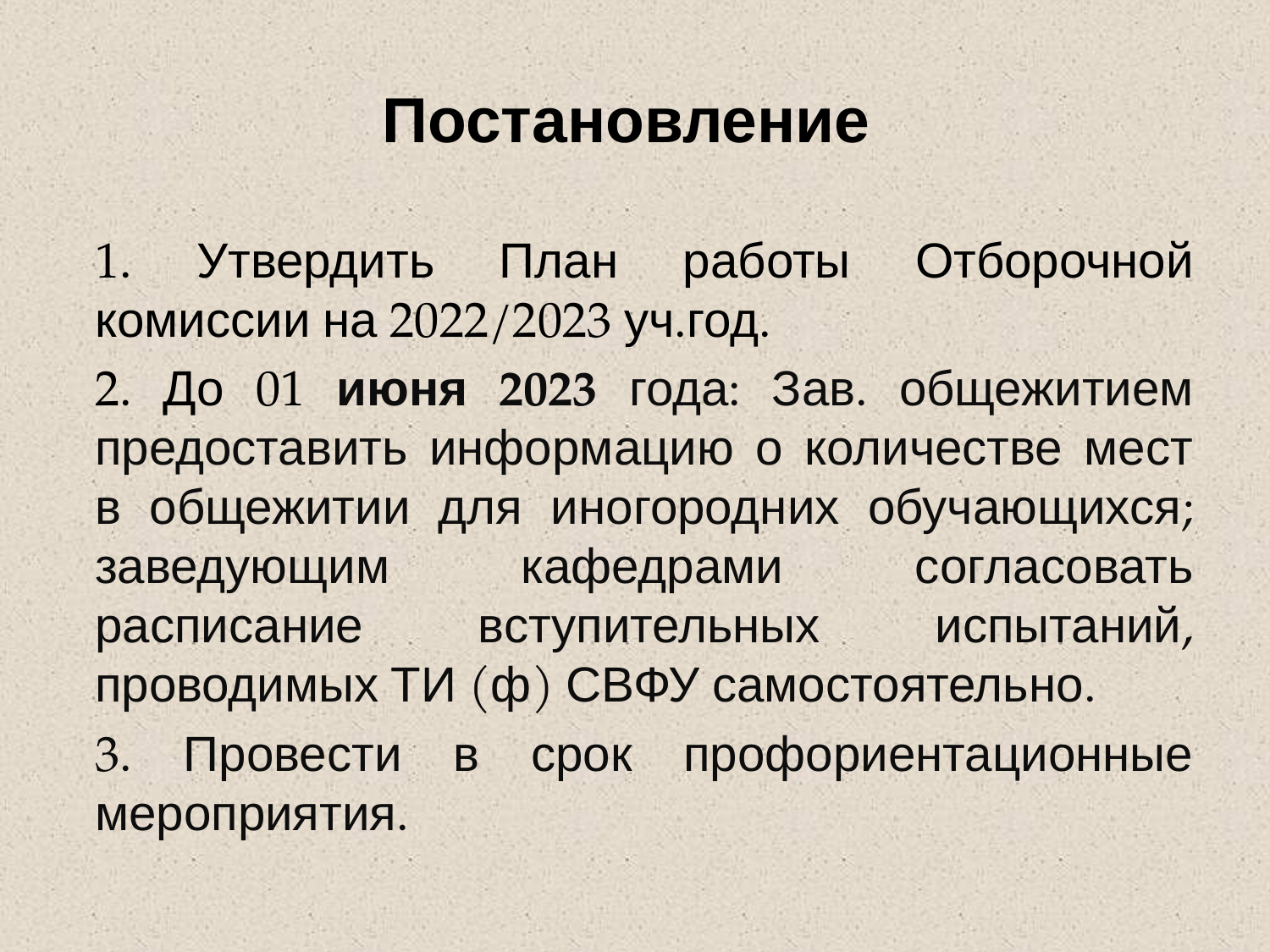

# Постановление
1. Утвердить План работы Отборочной комиссии на 2022/2023 уч.год.
2. До 01 июня 2023 года: Зав. общежитием предоставить информацию о количестве мест в общежитии для иногородних обучающихся; заведующим кафедрами согласовать расписание вступительных испытаний, проводимых ТИ (ф) СВФУ самостоятельно.
3. Провести в срок профориентационные мероприятия.